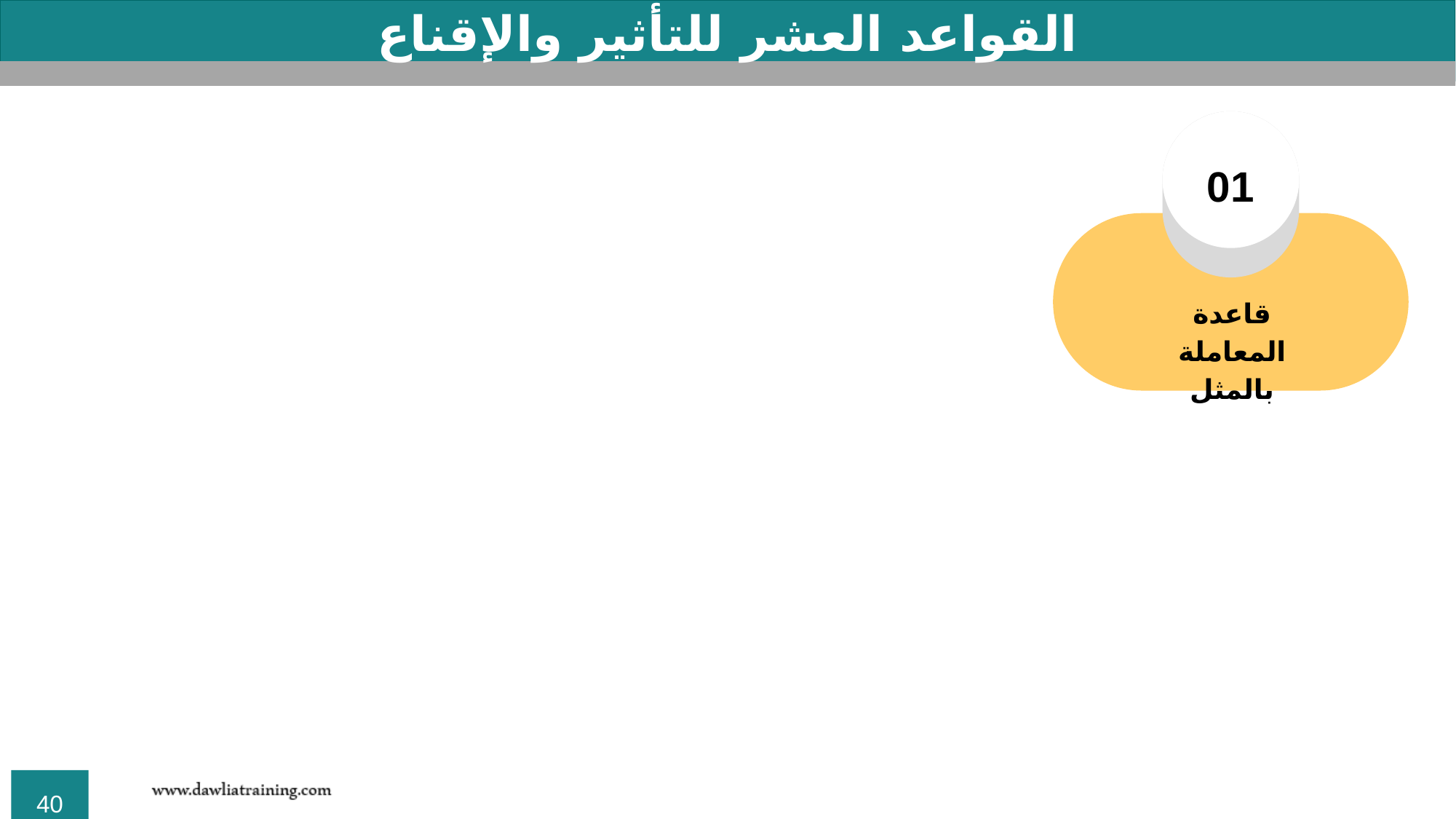

القواعد العشر للتأثير والإقناع

01
قاعدة المعاملة بالمثل